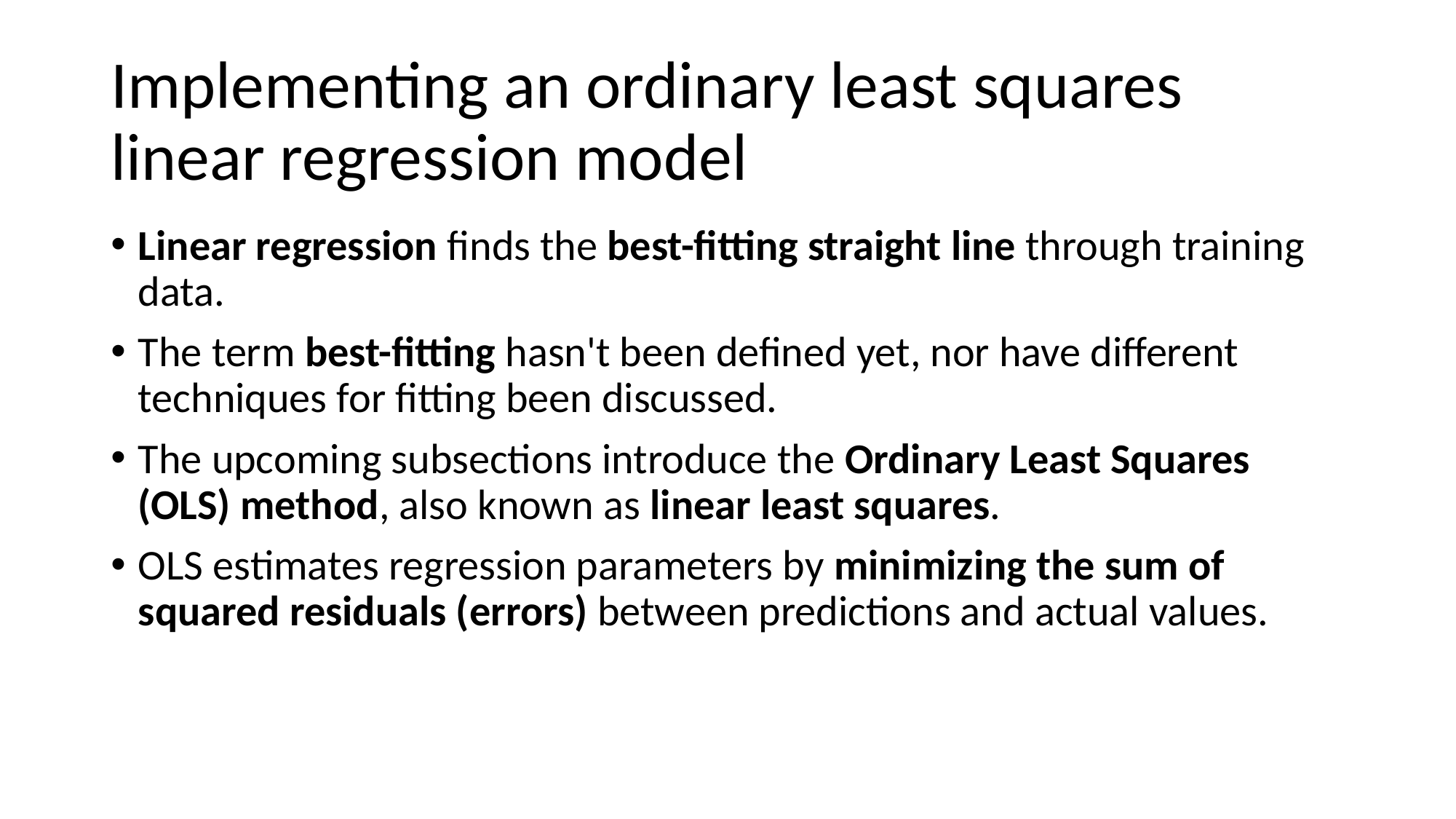

# Implementing an ordinary least squares linear regression model
Linear regression finds the best-fitting straight line through training data.
The term best-fitting hasn't been defined yet, nor have different techniques for fitting been discussed.
The upcoming subsections introduce the Ordinary Least Squares (OLS) method, also known as linear least squares.
OLS estimates regression parameters by minimizing the sum of squared residuals (errors) between predictions and actual values.